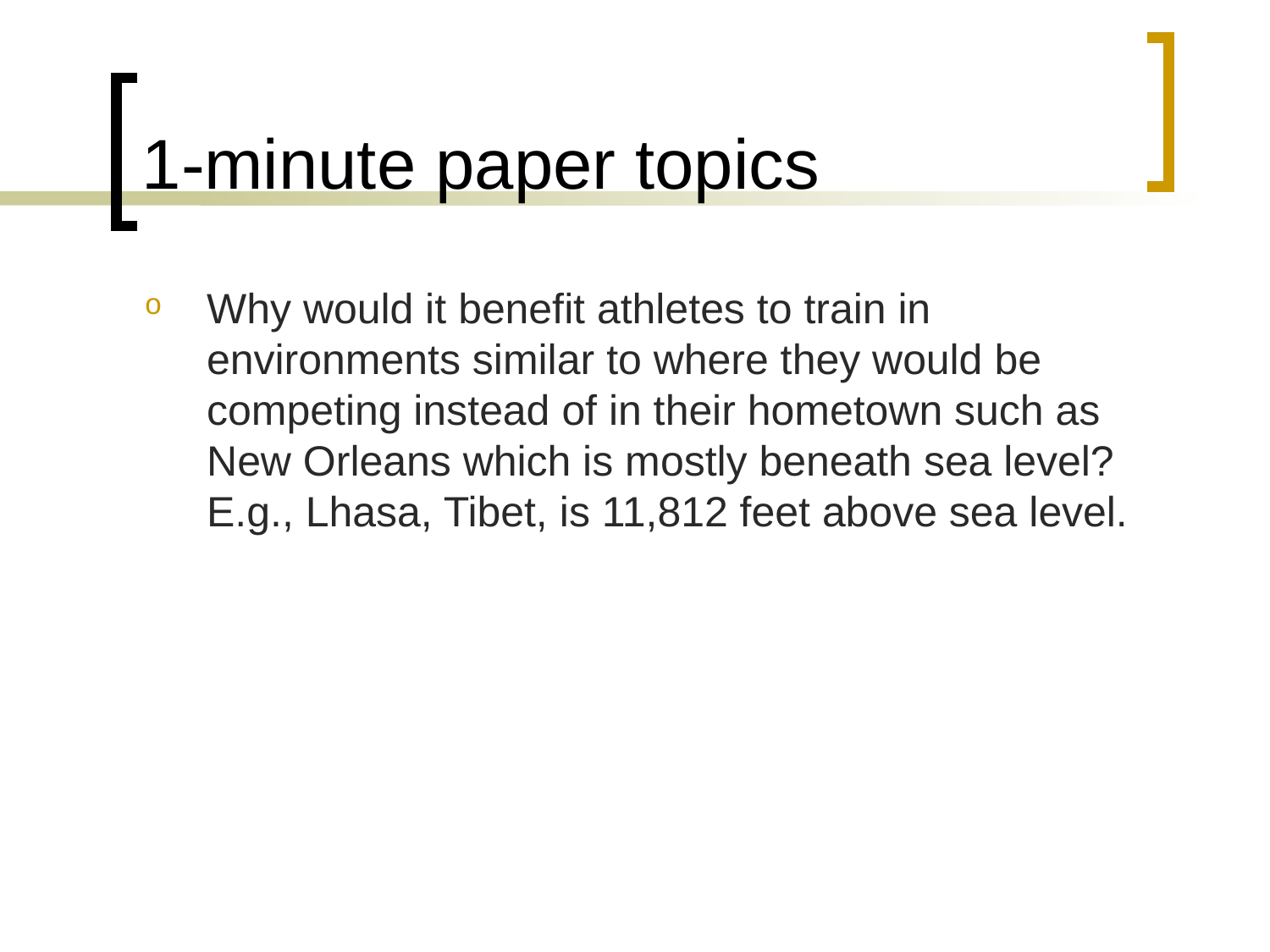

# 1-minute paper topics
Why would it benefit athletes to train in environments similar to where they would be competing instead of in their hometown such as New Orleans which is mostly beneath sea level?  E.g., Lhasa, Tibet, is 11,812 feet above sea level.